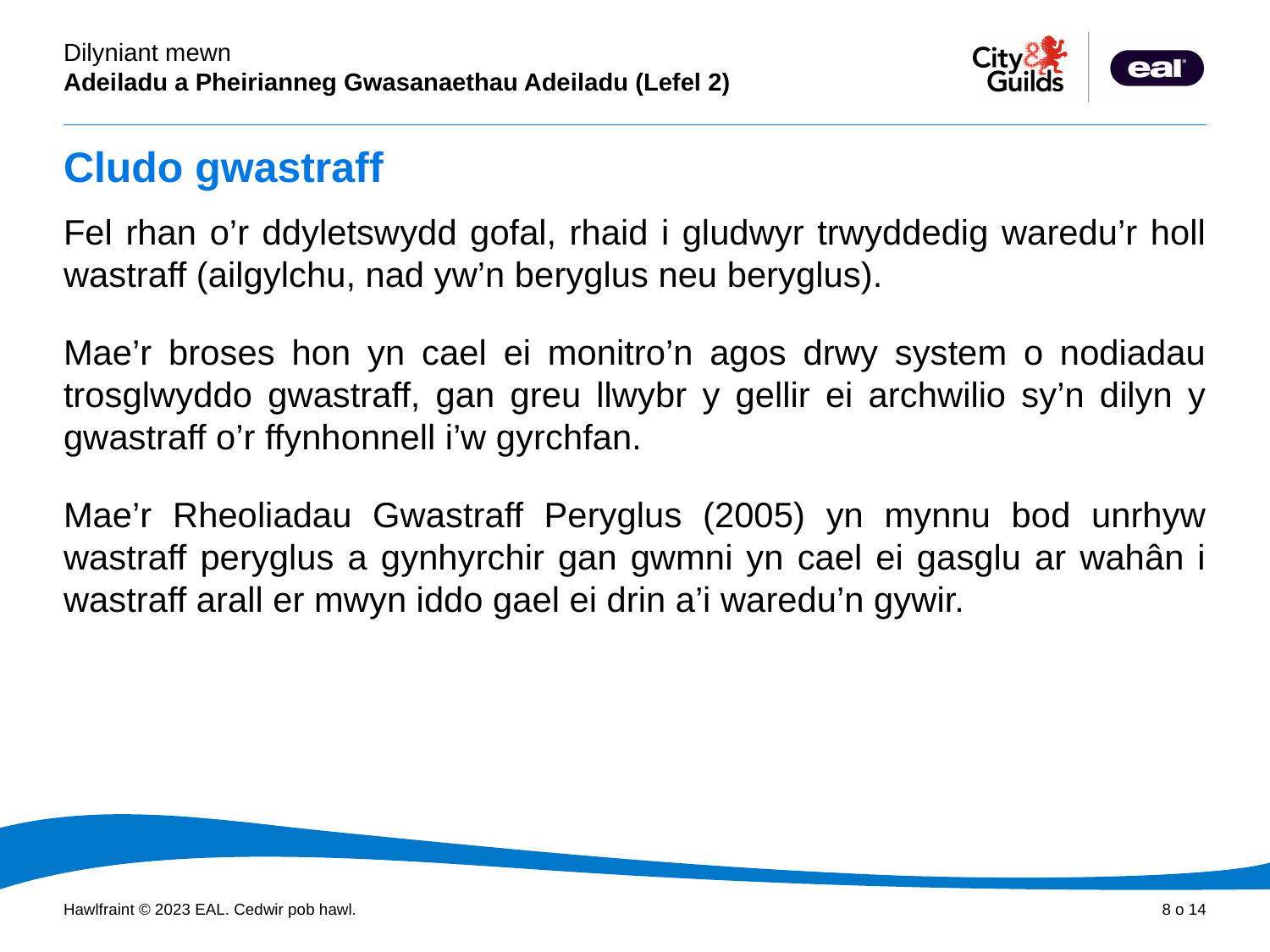

# Cludo gwastraff
Fel rhan o’r ddyletswydd gofal, rhaid i gludwyr trwyddedig waredu’r holl wastraff (ailgylchu, nad yw’n beryglus neu beryglus).
Mae’r broses hon yn cael ei monitro’n agos drwy system o nodiadau trosglwyddo gwastraff, gan greu llwybr y gellir ei archwilio sy’n dilyn y gwastraff o’r ffynhonnell i’w gyrchfan.
Mae’r Rheoliadau Gwastraff Peryglus (2005) yn mynnu bod unrhyw wastraff peryglus a gynhyrchir gan gwmni yn cael ei gasglu ar wahân i wastraff arall er mwyn iddo gael ei drin a’i waredu’n gywir.